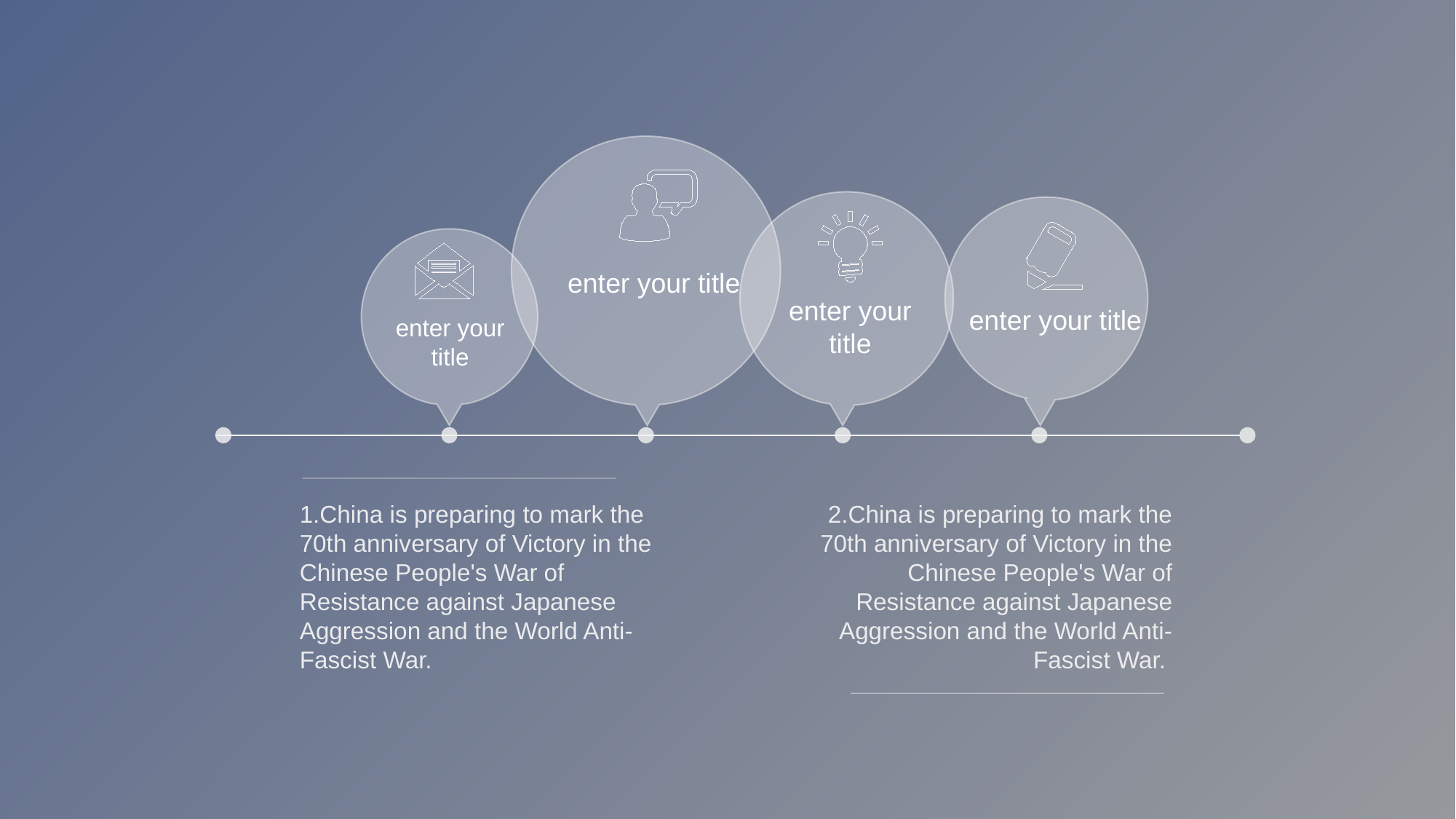

enter your title
enter your title
enter your title
enter your title

1.China is preparing to mark the 70th anniversary of Victory in the Chinese People's War of Resistance against Japanese Aggression and the World Anti-Fascist War.
2.China is preparing to mark the 70th anniversary of Victory in the Chinese People's War of Resistance against Japanese Aggression and the World Anti-Fascist War.